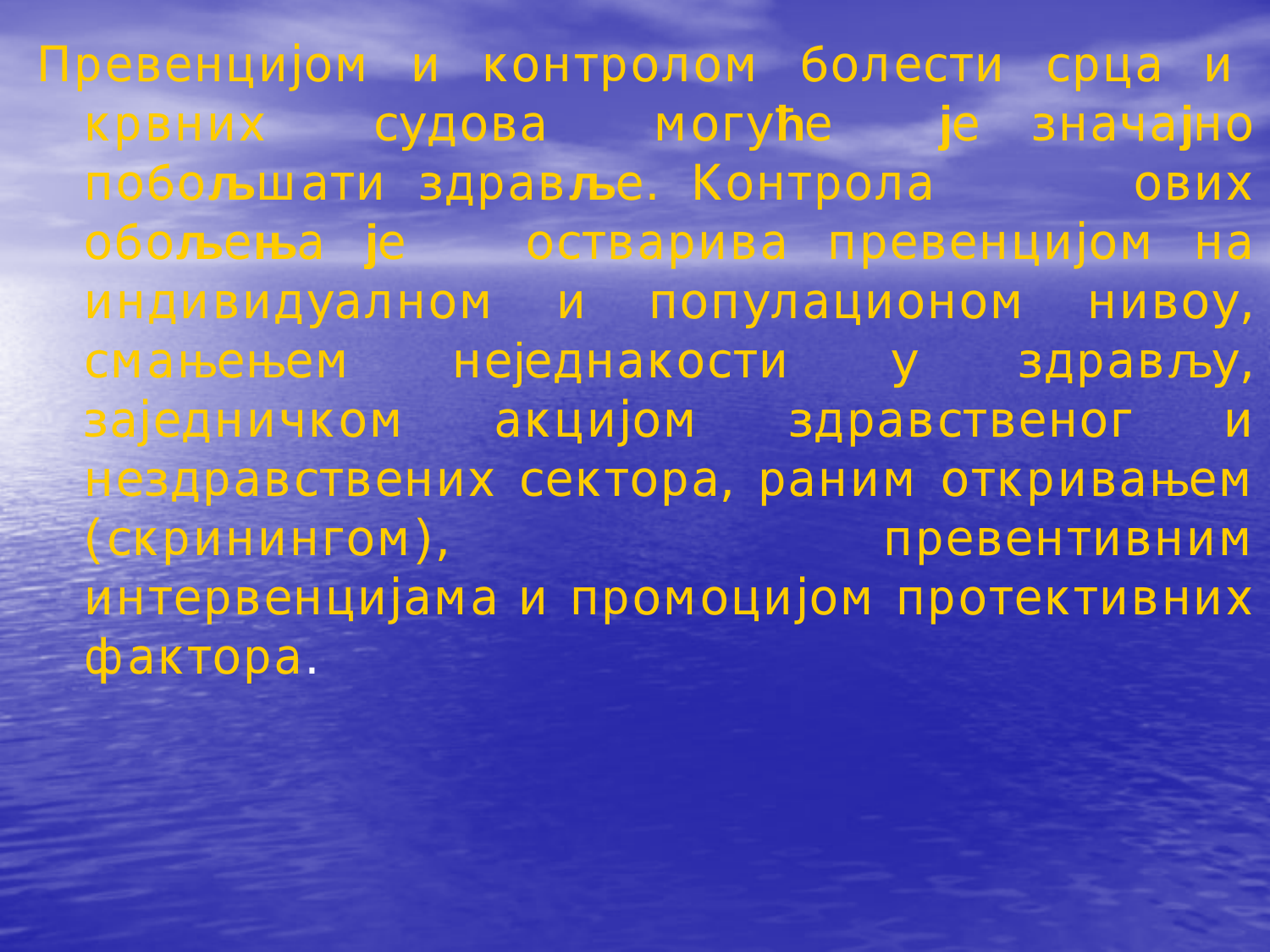

Превенцијом  и  контролом  болести  срца  и  крвних  судова  могуће  је значајно побољшати здравље. Контрола		ових обољења је	 остварива превенцијом на индивидуалном и популационом нивоу, смањењем неједнакости у здрављу, заједничком акцијом здравственог и нездравствених сектора, раним откривањем (скринингом), превентивним интервенцијама и промоцијом протективних фактора.